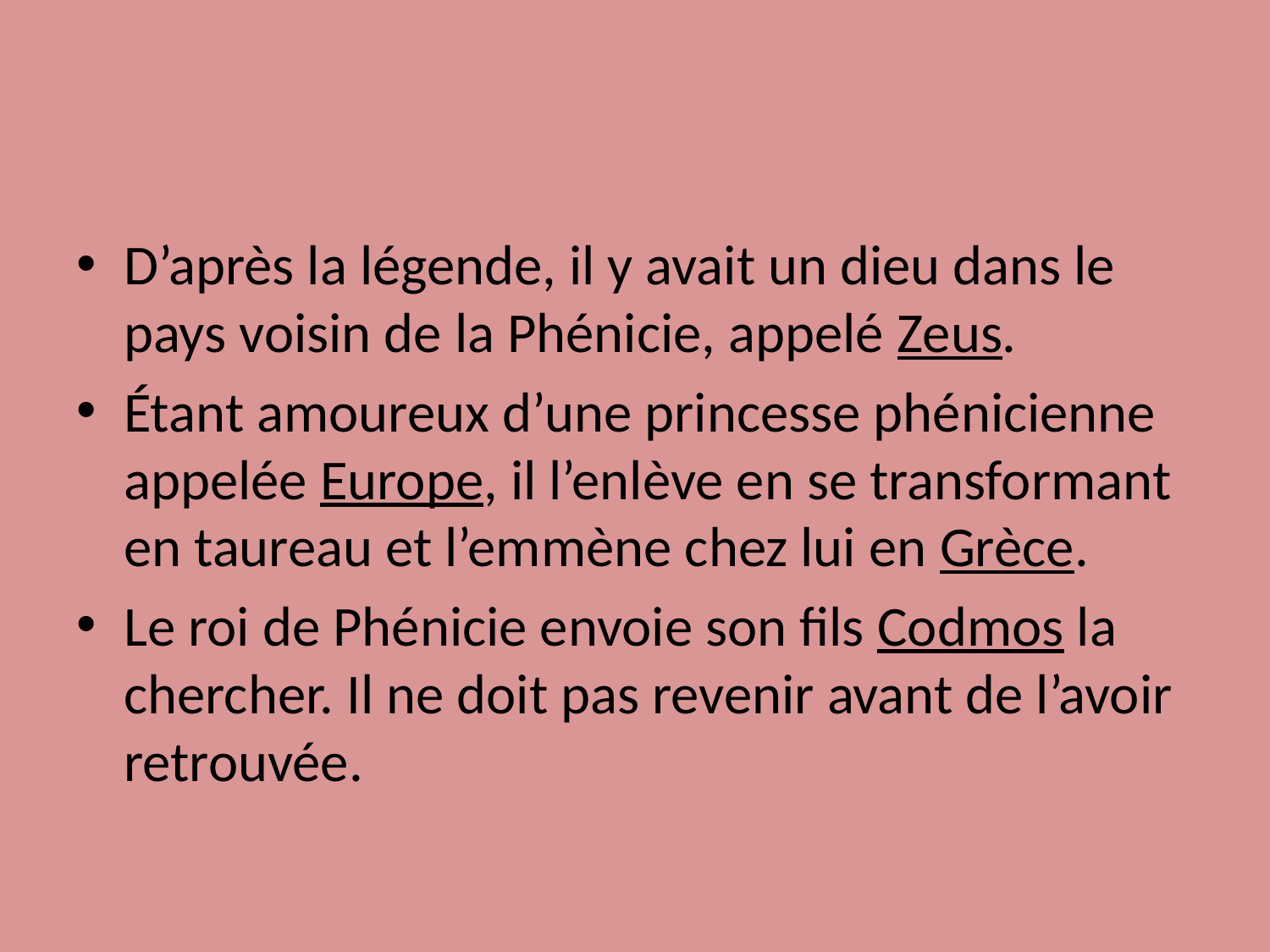

#
D’après la légende, il y avait un dieu dans le pays voisin de la Phénicie, appelé Zeus.
Étant amoureux d’une princesse phénicienne appelée Europe, il l’enlève en se transformant en taureau et l’emmène chez lui en Grèce.
Le roi de Phénicie envoie son fils Codmos la chercher. Il ne doit pas revenir avant de l’avoir retrouvée.